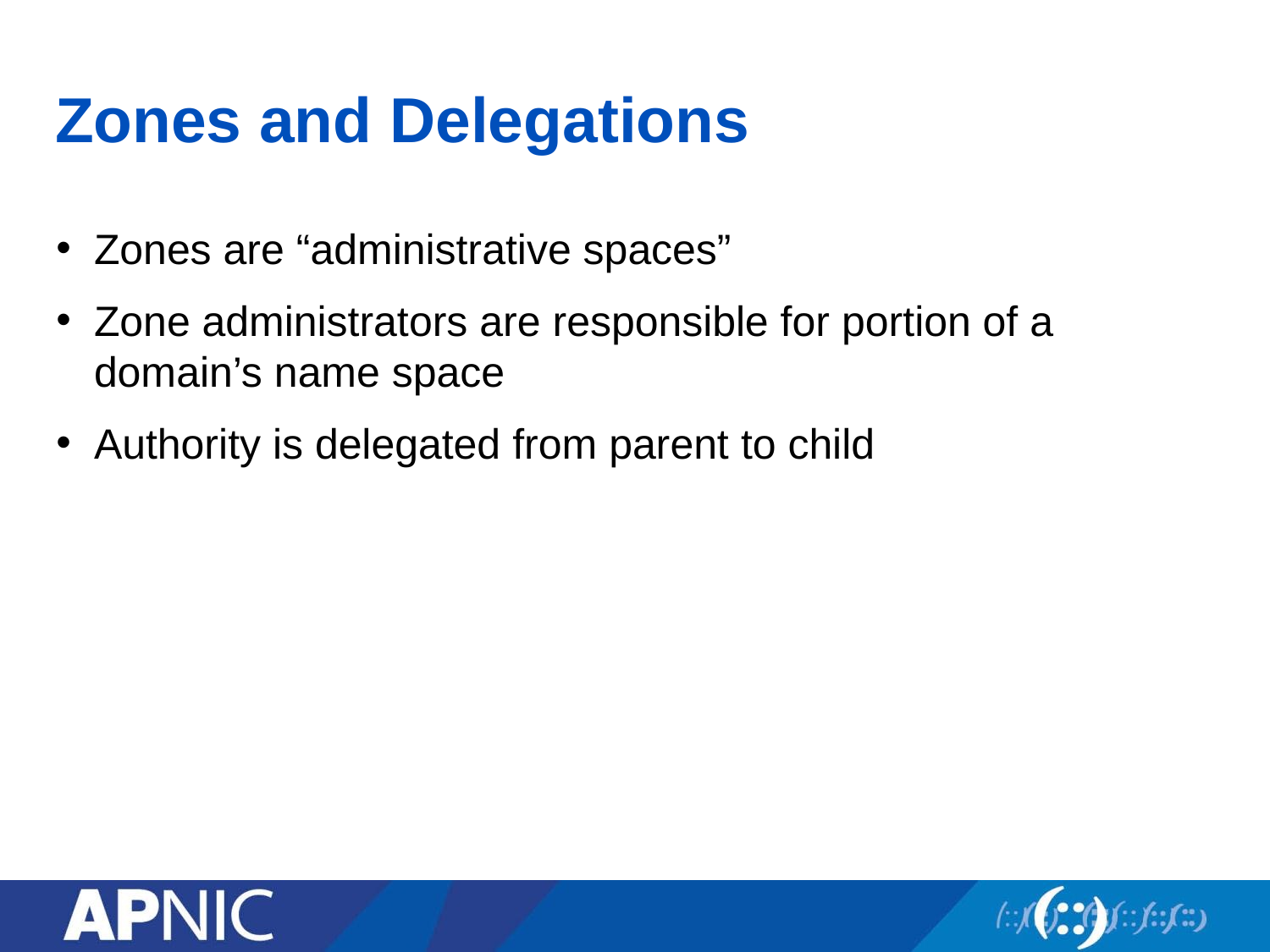

# Zones and Delegations
Zones are “administrative spaces”
Zone administrators are responsible for portion of a domain’s name space
Authority is delegated from parent to child